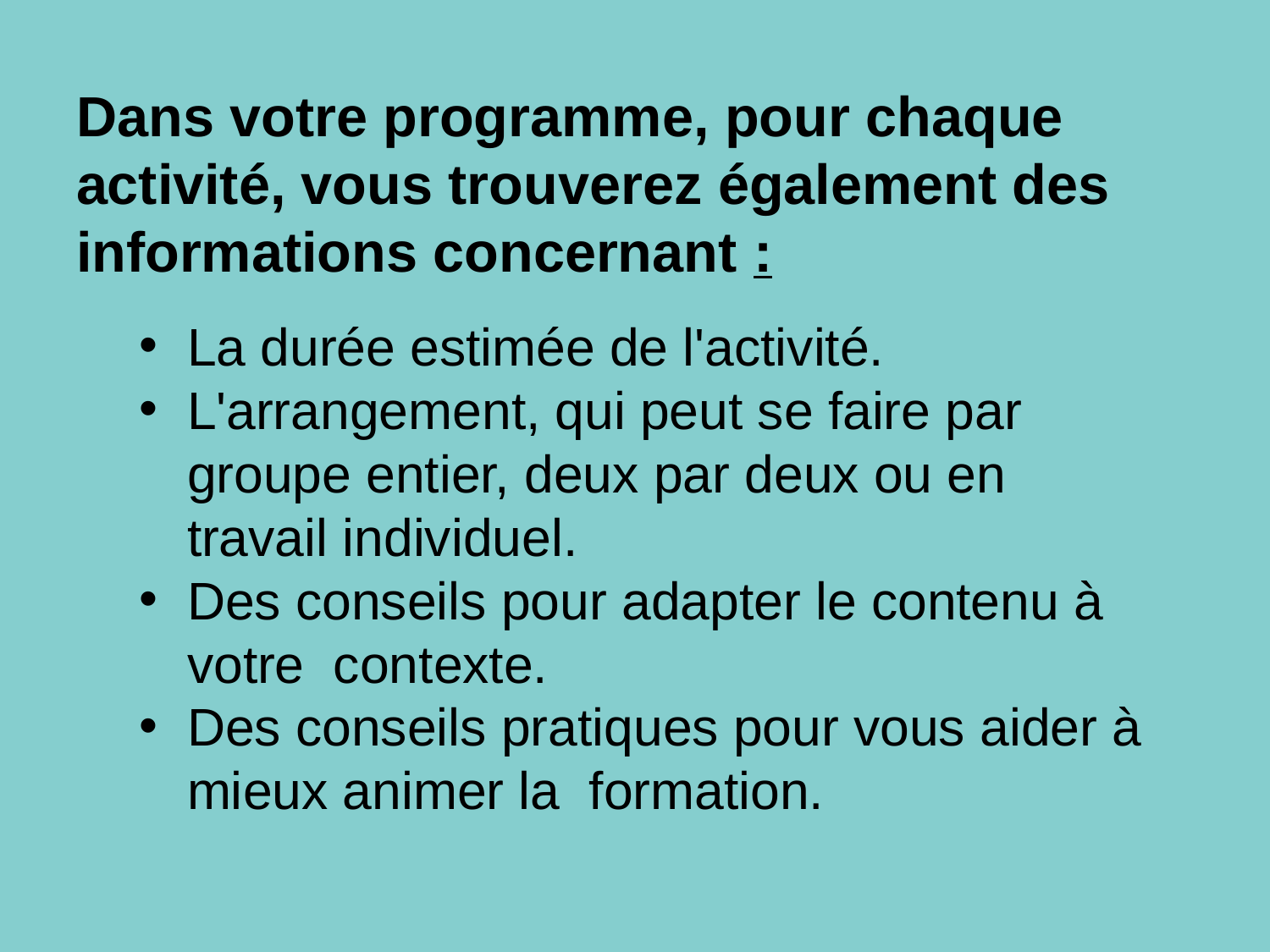

# Dans votre programme, pour chaque activité, vous trouverez également des informations concernant :
La durée estimée de l'activité.
L'arrangement, qui peut se faire par groupe entier, deux par deux ou en travail individuel.
Des conseils pour adapter le contenu à votre  contexte.
Des conseils pratiques pour vous aider à mieux animer la  formation.